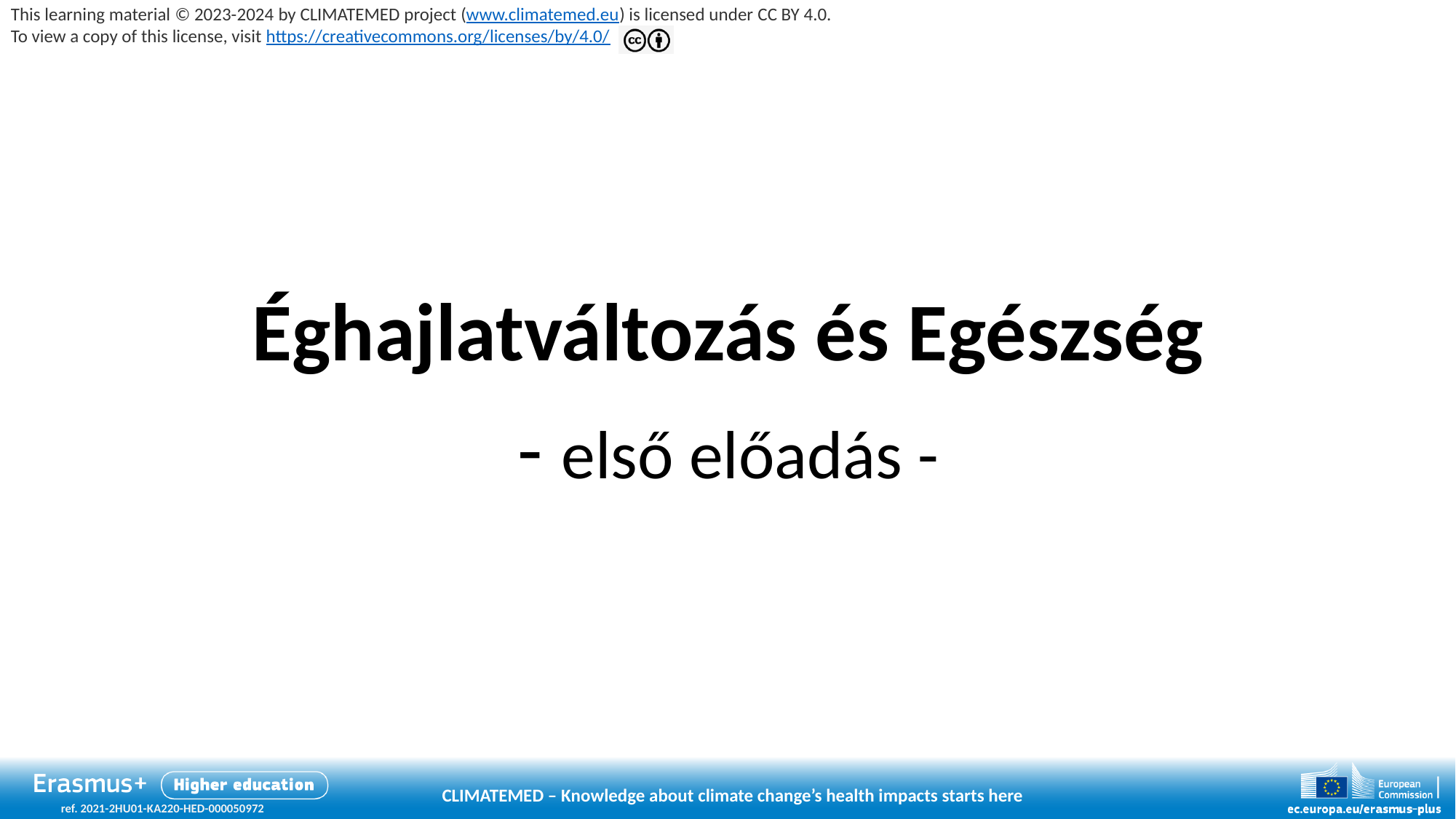

# Éghajlatváltozás és Egészség - első előadás -